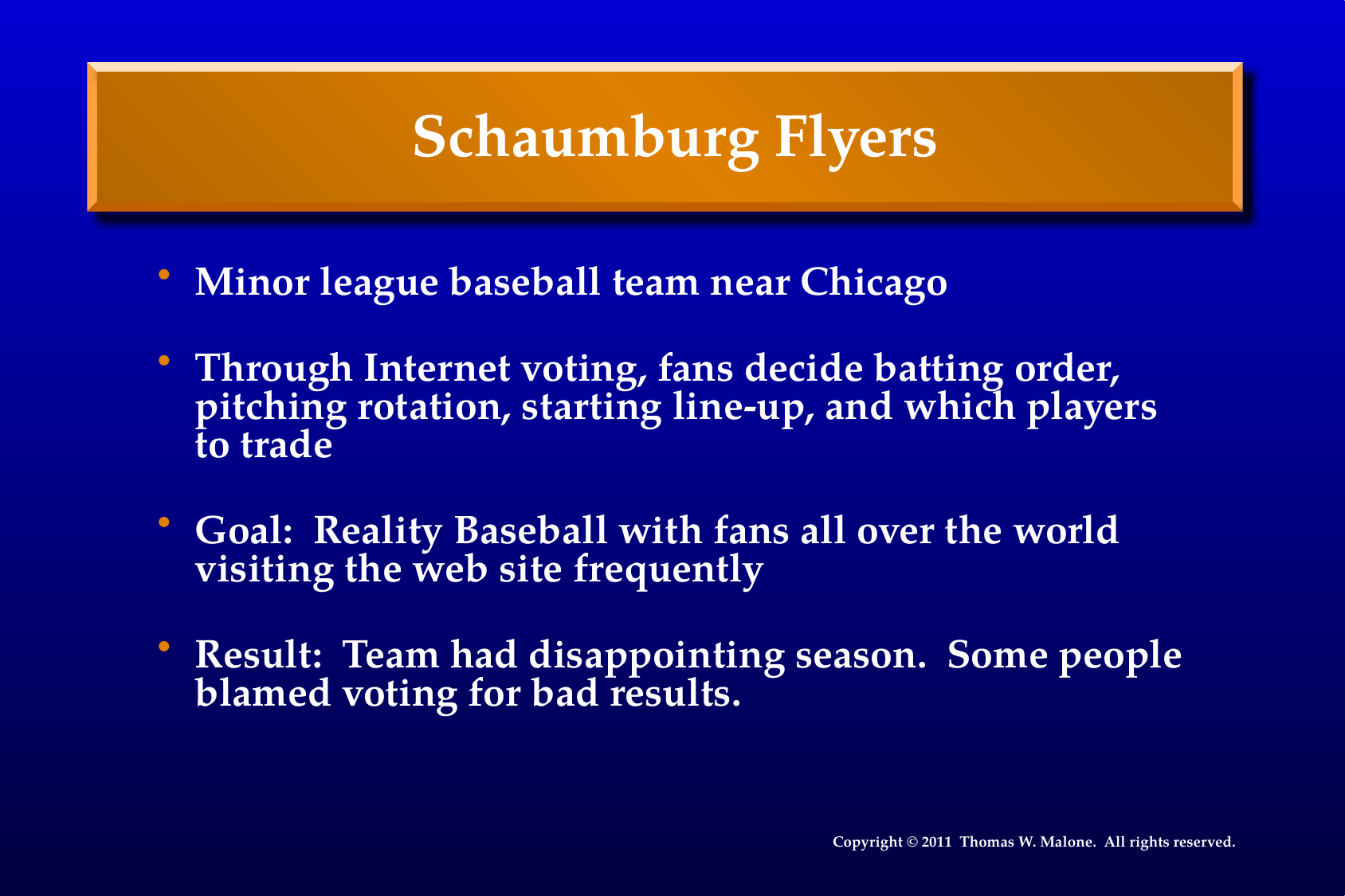

# Schaumburg Flyers
Minor league baseball team near Chicago
Through Internet voting, fans decide batting order, pitching rotation, starting line-up, and which players to trade
Goal:  Reality Baseball with fans all over the world visiting the web site frequently
Result:  Team had disappointing season.  Some people blamed voting for bad results.